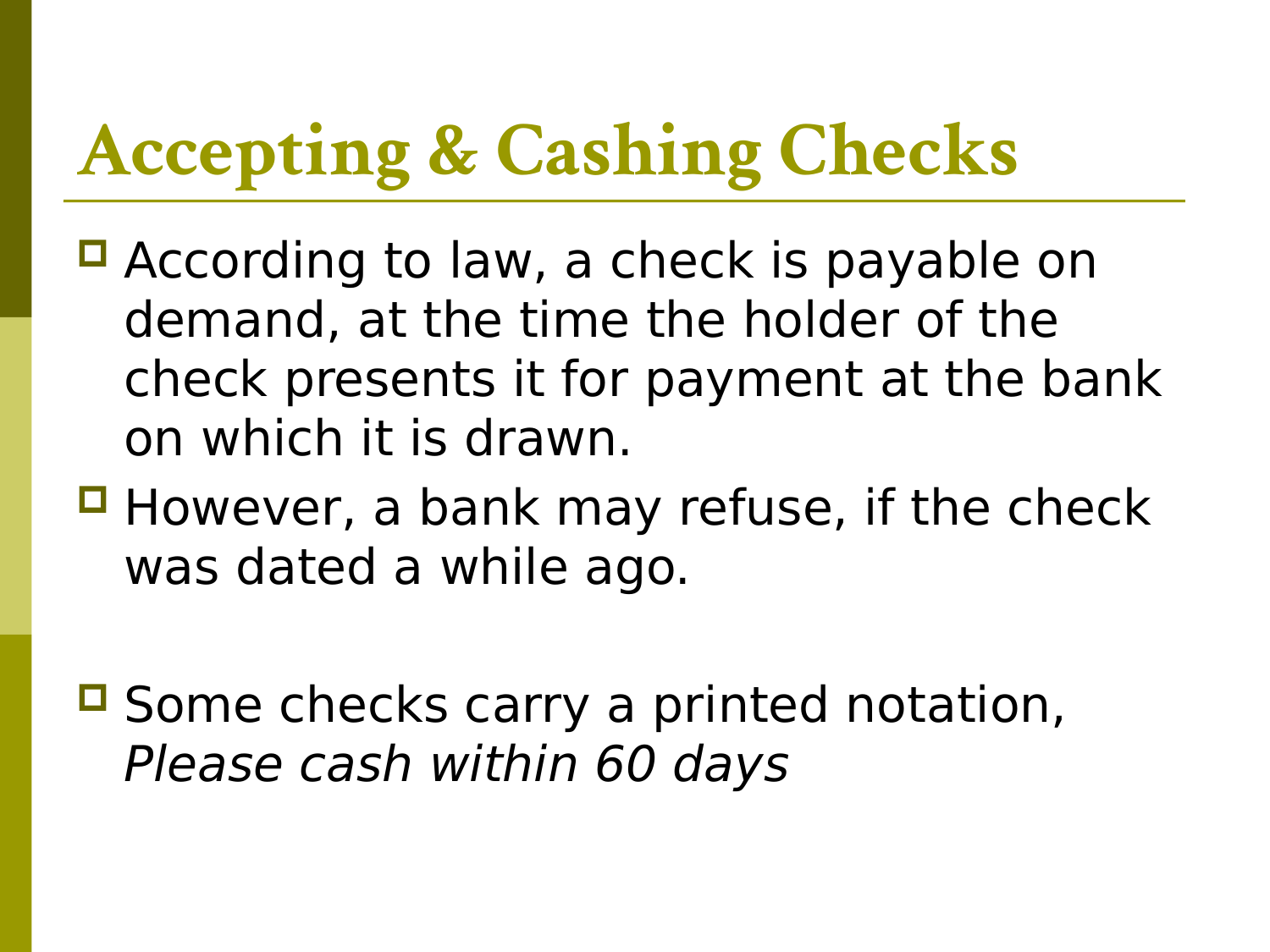

# Accepting & Cashing Checks
According to law, a check is payable on demand, at the time the holder of the check presents it for payment at the bank on which it is drawn.
However, a bank may refuse, if the check was dated a while ago.

Some checks carry a printed notation, Please cash within 60 days